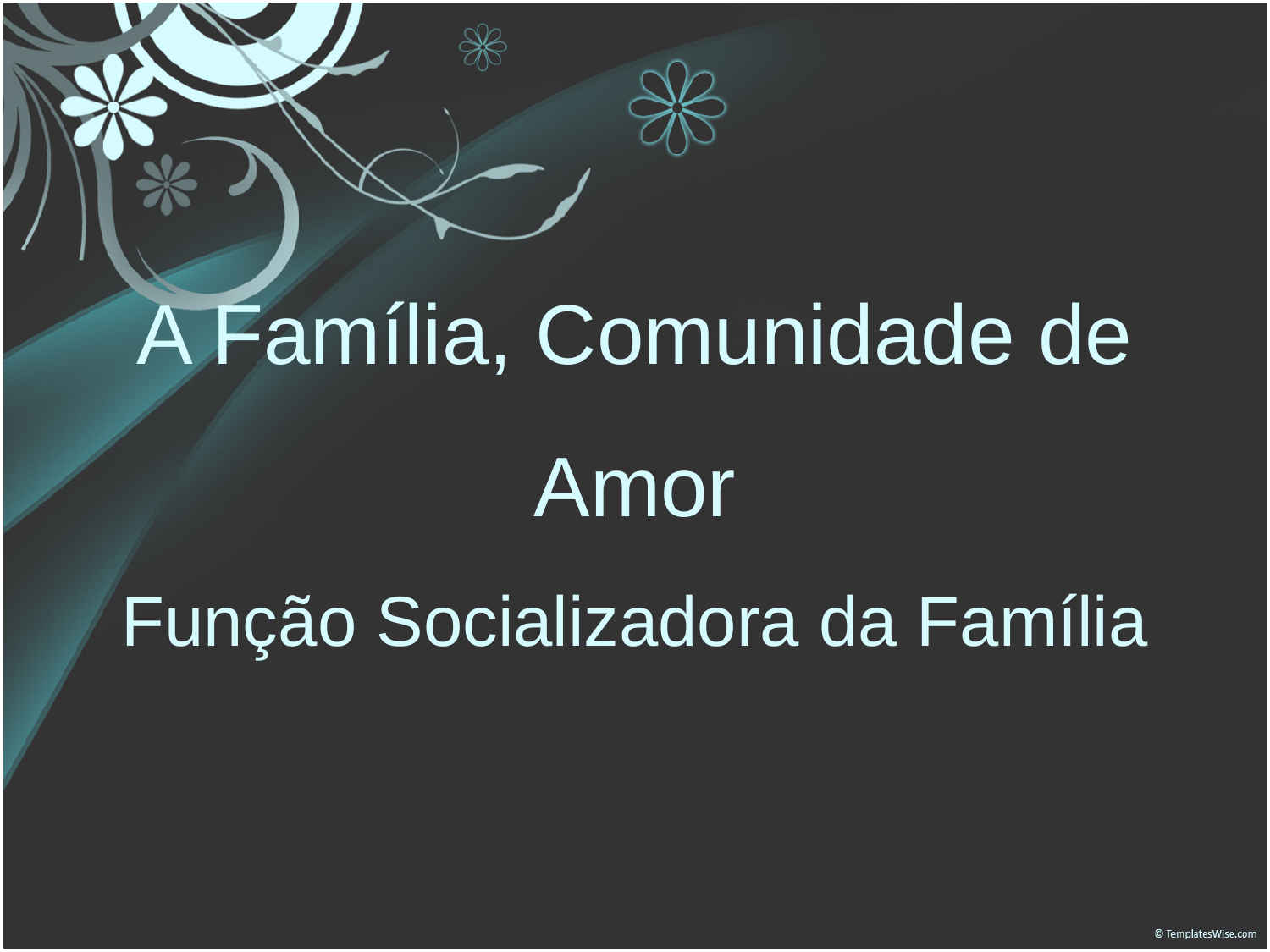

# A Família, Comunidade de Amor Função Socializadora da Família